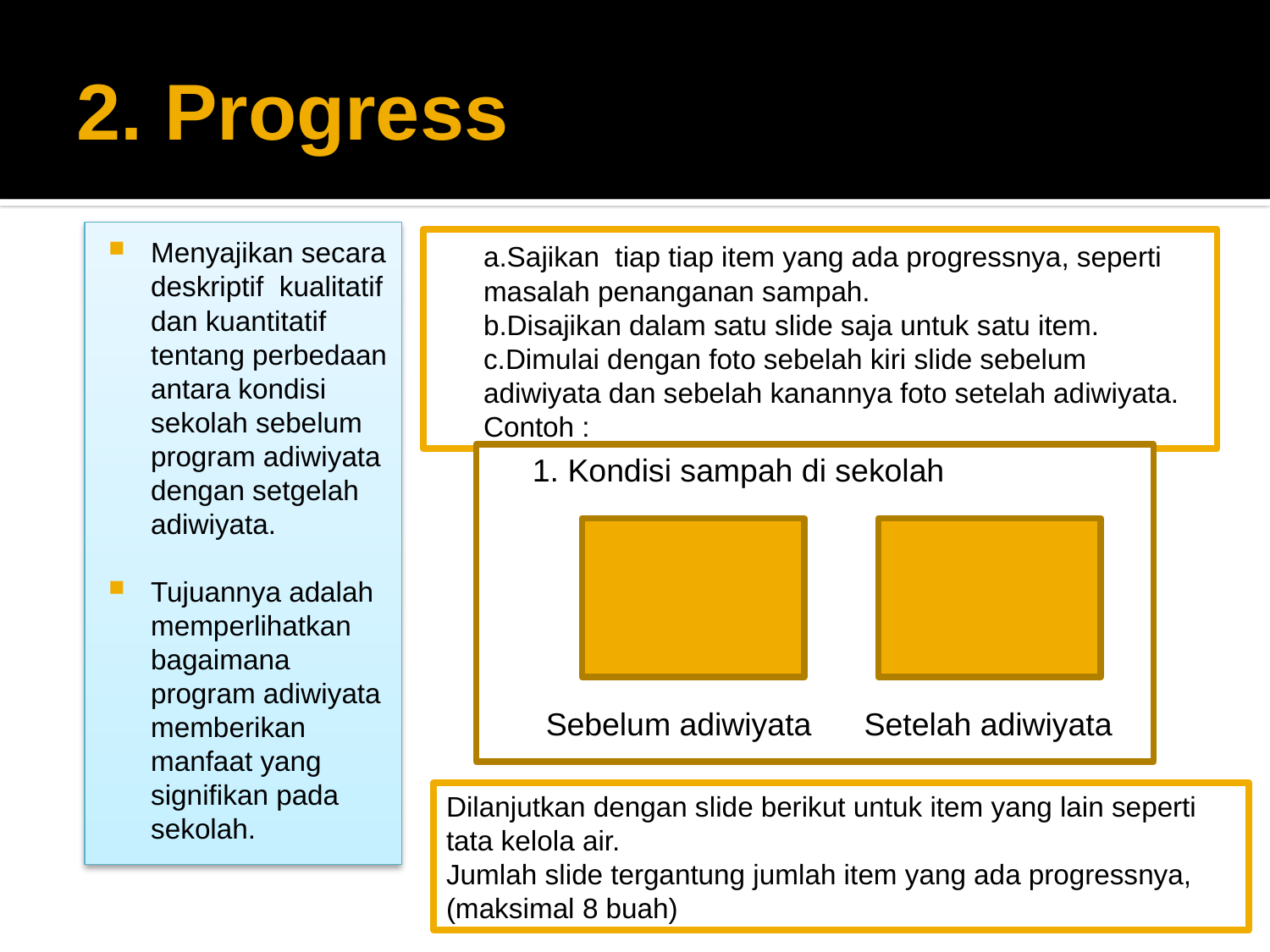

# 2. Progress
Menyajikan secara deskriptif  kualitatif dan kuantitatif  tentang perbedaan antara kondisi sekolah sebelum program adiwiyata dengan setgelah adiwiyata.

Tujuannya adalah memperlihatkan  bagaimana  program adiwiyata memberikan manfaat yang signifikan pada sekolah.
	a.Sajikan  tiap tiap item yang ada progressnya, seperti masalah penanganan sampah.
	b.Disajikan dalam satu slide saja untuk satu item. c.Dimulai dengan foto sebelah kiri slide sebelum adiwiyata dan sebelah kanannya foto setelah adiwiyata.  Contoh :

1. Kondisi sampah di sekolah

Sebelum adiwiyata
Setelah adiwiyata
Dilanjutkan dengan slide berikut untuk item yang lain seperti tata kelola air.
Jumlah slide tergantung jumlah item yang ada progressnya, (maksimal 8 buah)